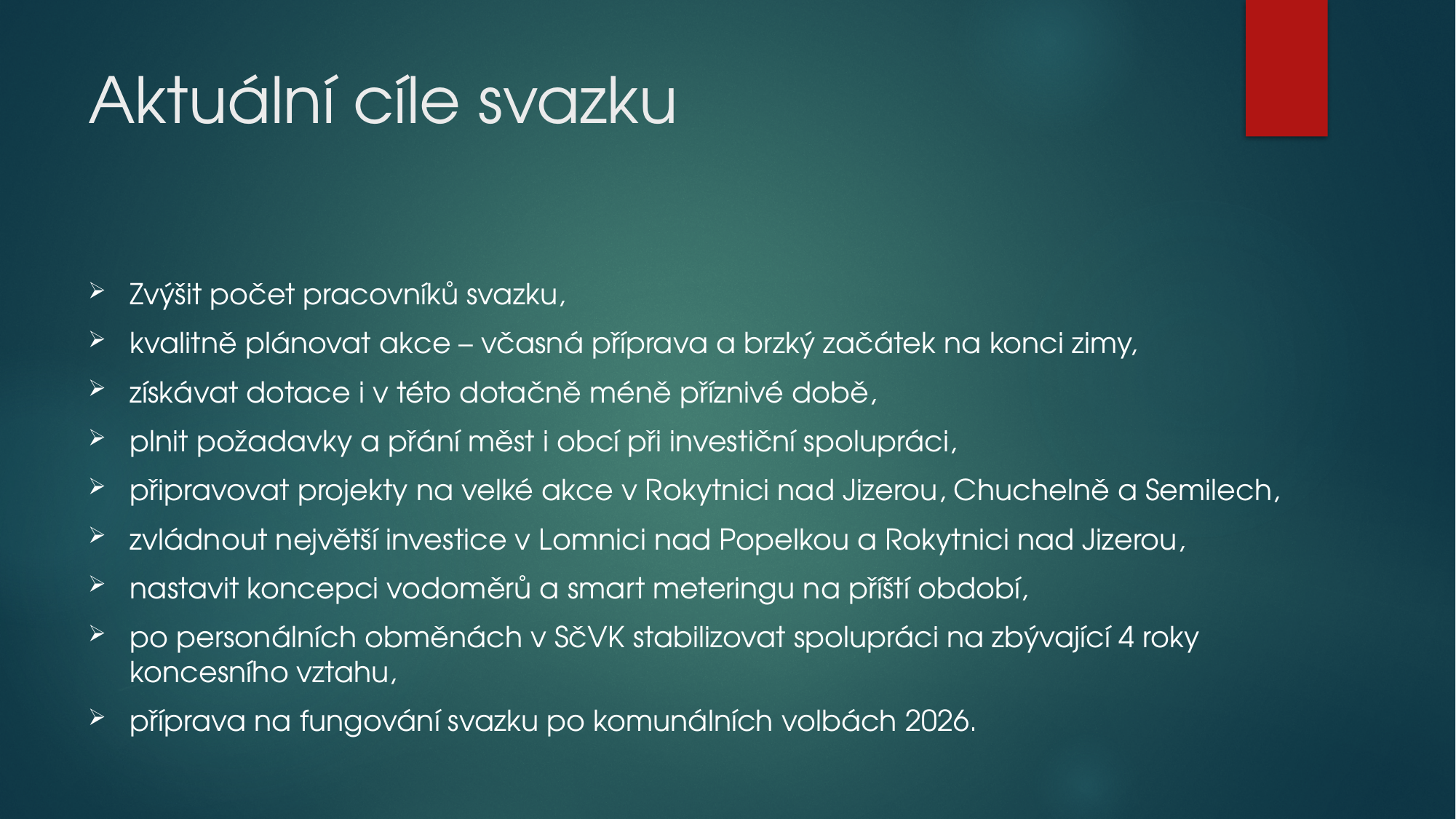

# Aktuální cíle svazku

Zvýšit počet pracovníků svazku,
kvalitně plánovat akce – včasná příprava a brzký začátek na konci zimy,
získávat dotace i v této dotačně méně příznivé době,
plnit požadavky a přání měst i obcí při investiční spolupráci,
připravovat projekty na velké akce v Rokytnici nad Jizerou, Chuchelně a Semilech,
zvládnout největší investice v Lomnici nad Popelkou a Rokytnici nad Jizerou,
nastavit koncepci vodoměrů a smart meteringu na příští období,
po personálních obměnách v SčVK stabilizovat spolupráci na zbývající 4 roky koncesního vztahu,
příprava na fungování svazku po komunálních volbách 2026.